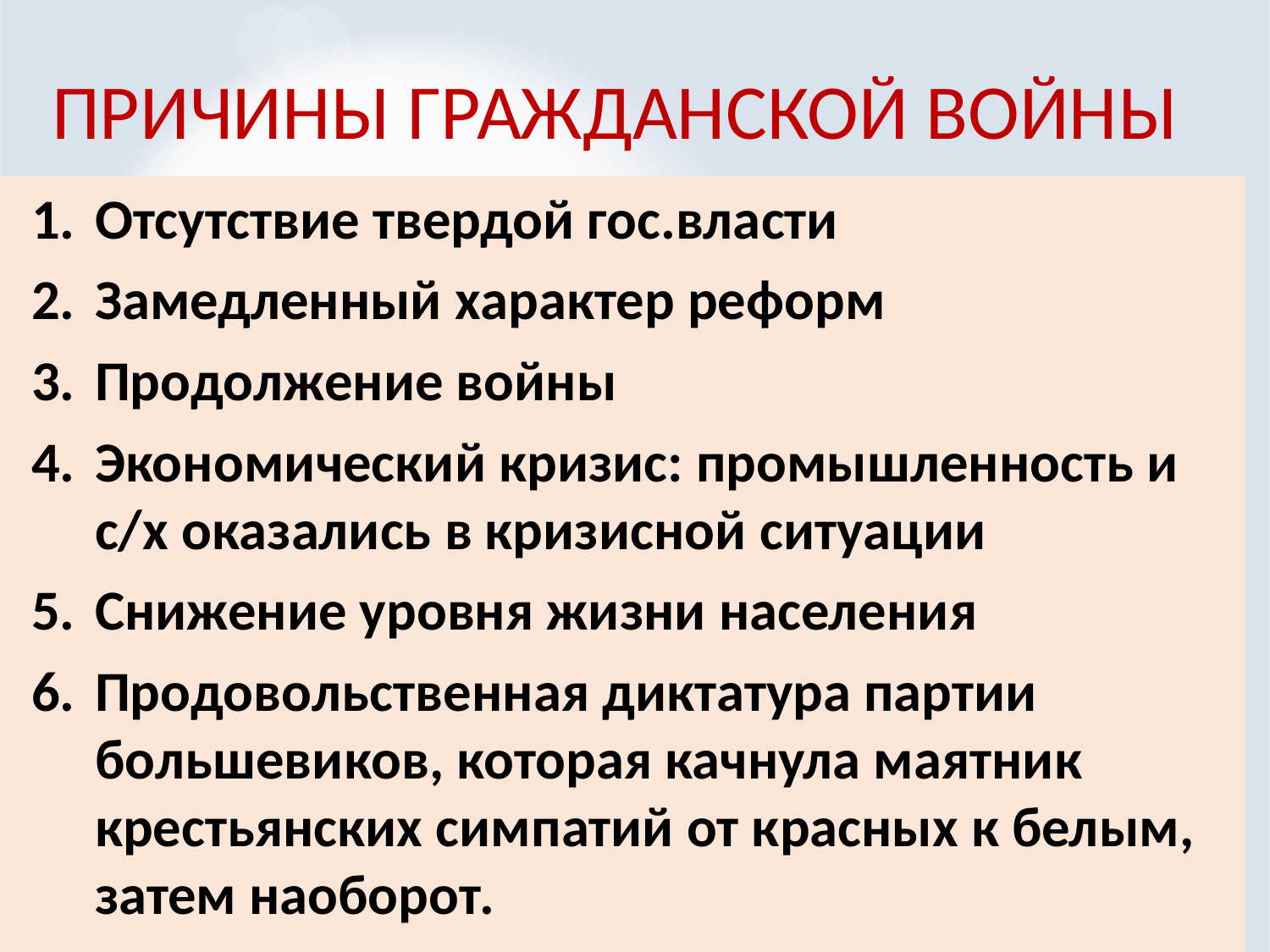

ПРИЧИНЫ ГРАЖДАНСКОЙ ВОЙНЫ
Отсутствие твердой гос.власти
Замедленный характер реформ
Продолжение войны
Экономический кризис: промышленность и с/х оказались в кризисной ситуации
Снижение уровня жизни населения
Продовольственная диктатура партии большевиков, которая качнула маятник крестьянских симпатий от красных к белым, затем наоборот.